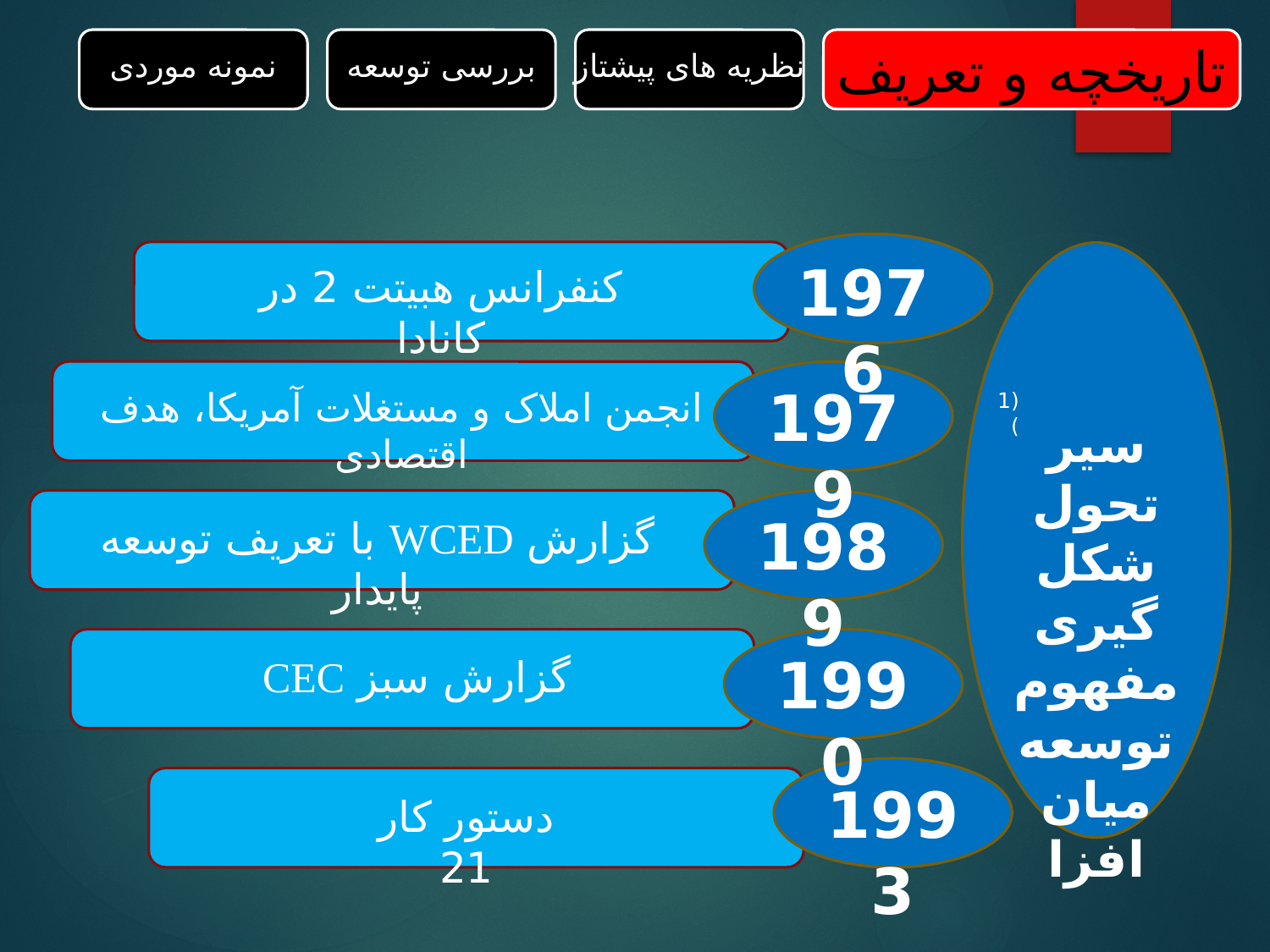

تاریخچه و تعریف
نمونه موردی
بررسی توسعه
نظریه های پیشتاز

1976
کنفرانس هبیتت 2 در کانادا

1979
انجمن املاک و مستغلات آمریکا، هدف اقتصادی
(1)
سیر تحول شکل گیری مفهوم توسعه میان افزا

1989
گزارش WCED با تعریف توسعه پایدار

1990
گزارش سبز CEC

1993
دستور کار 21